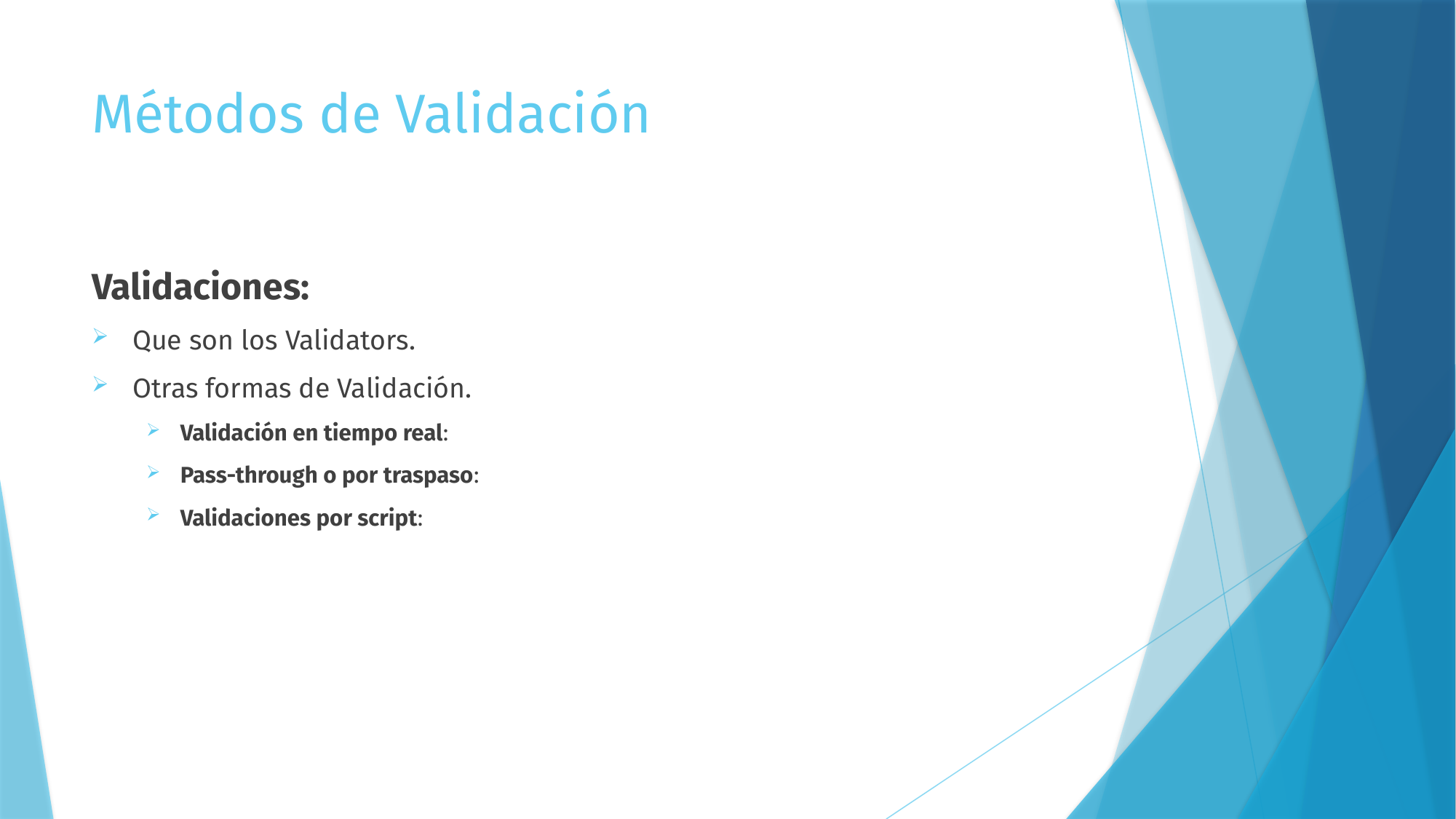

# Métodos de Validación
Validaciones:
Que son los Validators.
Otras formas de Validación.
Validación en tiempo real:
Pass-through o por traspaso:
Validaciones por script: